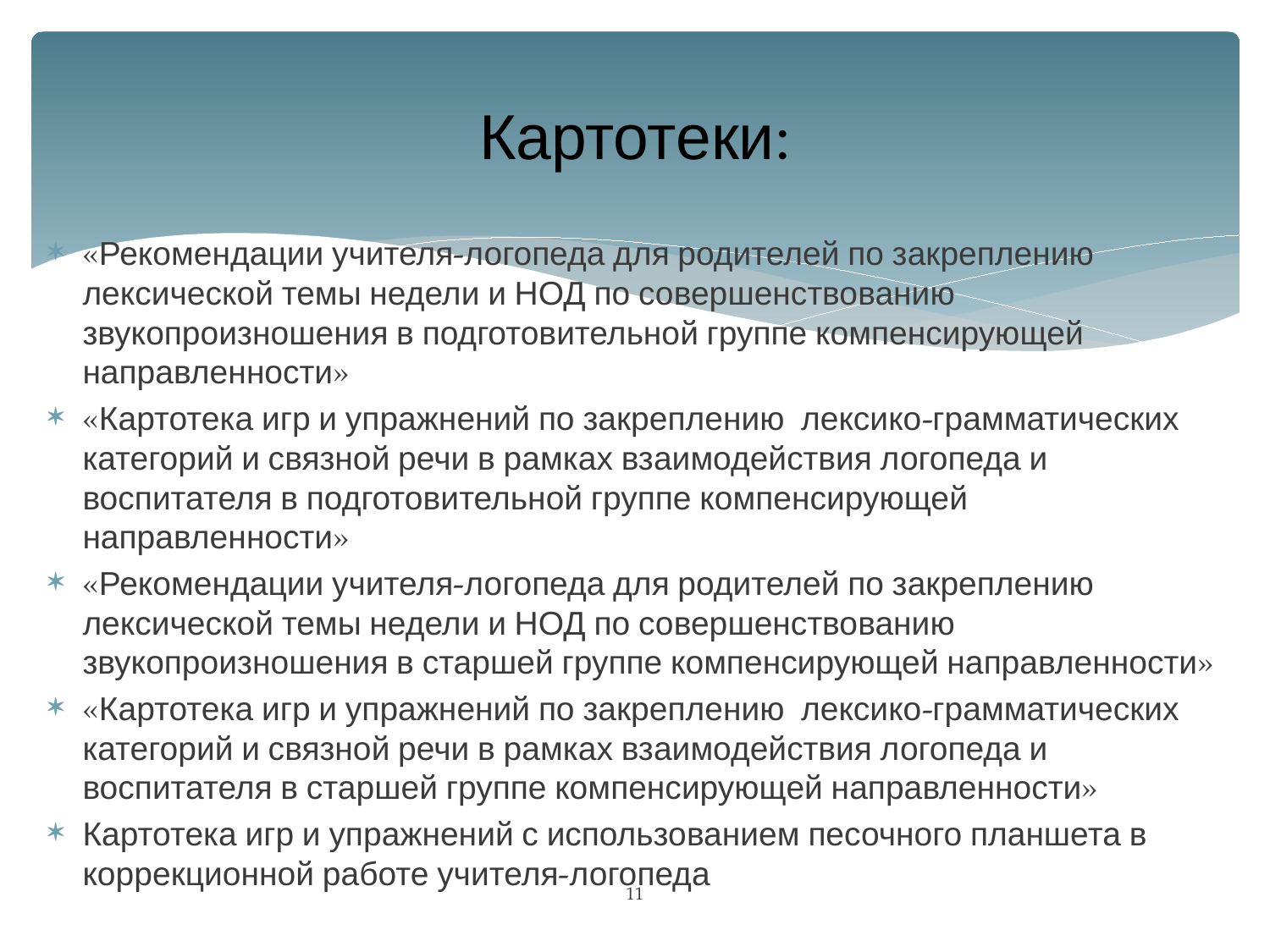

# Картотеки:
«Рекомендации учителя-логопеда для родителей по закреплению лексической темы недели и НОД по совершенствованию звукопроизношения в подготовительной группе компенсирующей направленности»
«Картотека игр и упражнений по закреплению  лексико-грамматических категорий и связной речи в рамках взаимодействия логопеда и воспитателя в подготовительной группе компенсирующей направленности»
«Рекомендации учителя-логопеда для родителей по закреплению лексической темы недели и НОД по совершенствованию звукопроизношения в старшей группе компенсирующей направленности»
«Картотека игр и упражнений по закреплению  лексико-грамматических категорий и связной речи в рамках взаимодействия логопеда и воспитателя в старшей группе компенсирующей направленности»
Картотека игр и упражнений с использованием песочного планшета в коррекционной работе учителя-логопеда

11